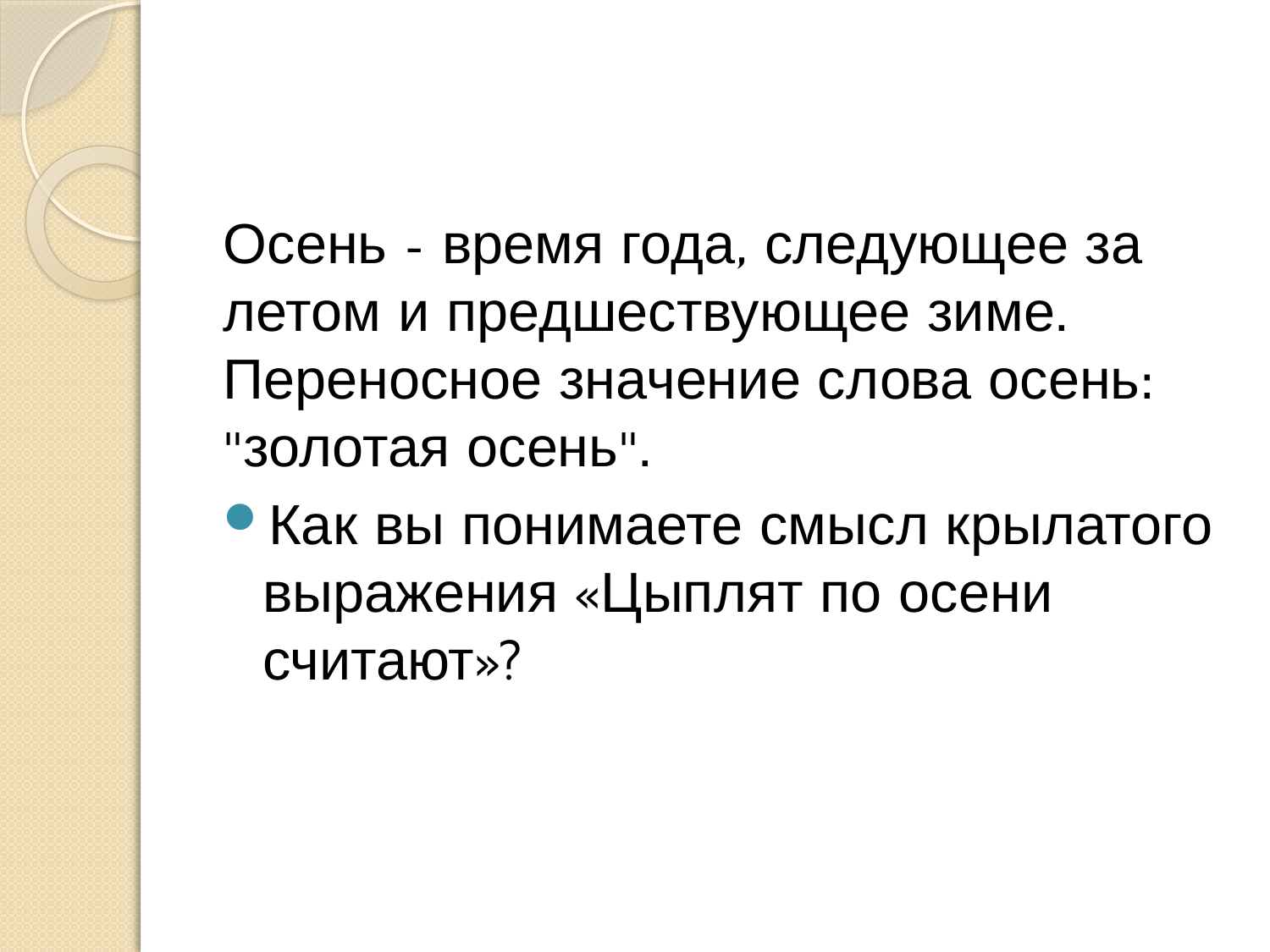

#
Осень - время года, следующее за летом и предшествующее зиме.
Переносное значение слова осень: "золотая осень".
Как вы понимаете смысл крылатого выражения «Цыплят по осени считают»?